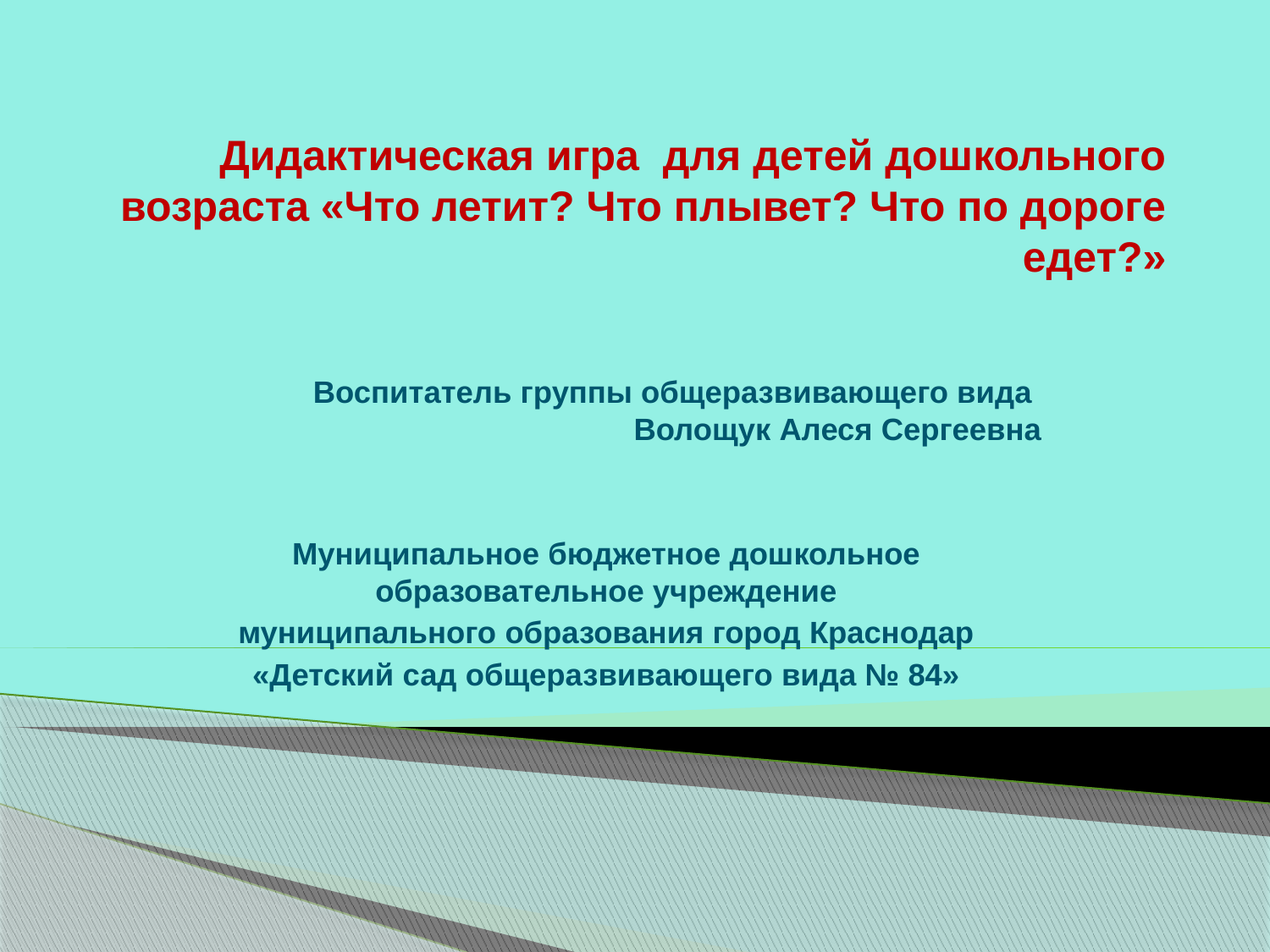

# Дидактическая игра  для детей дошкольного возраста «Что летит? Что плывет? Что по дороге едет?»
Воспитатель группы общеразвивающего вида  Волощук Алеся Сергеевна

Муниципальное бюджетное дошкольное образовательное учреждение
муниципального образования город Краснодар
«Детский сад общеразвивающего вида № 84»